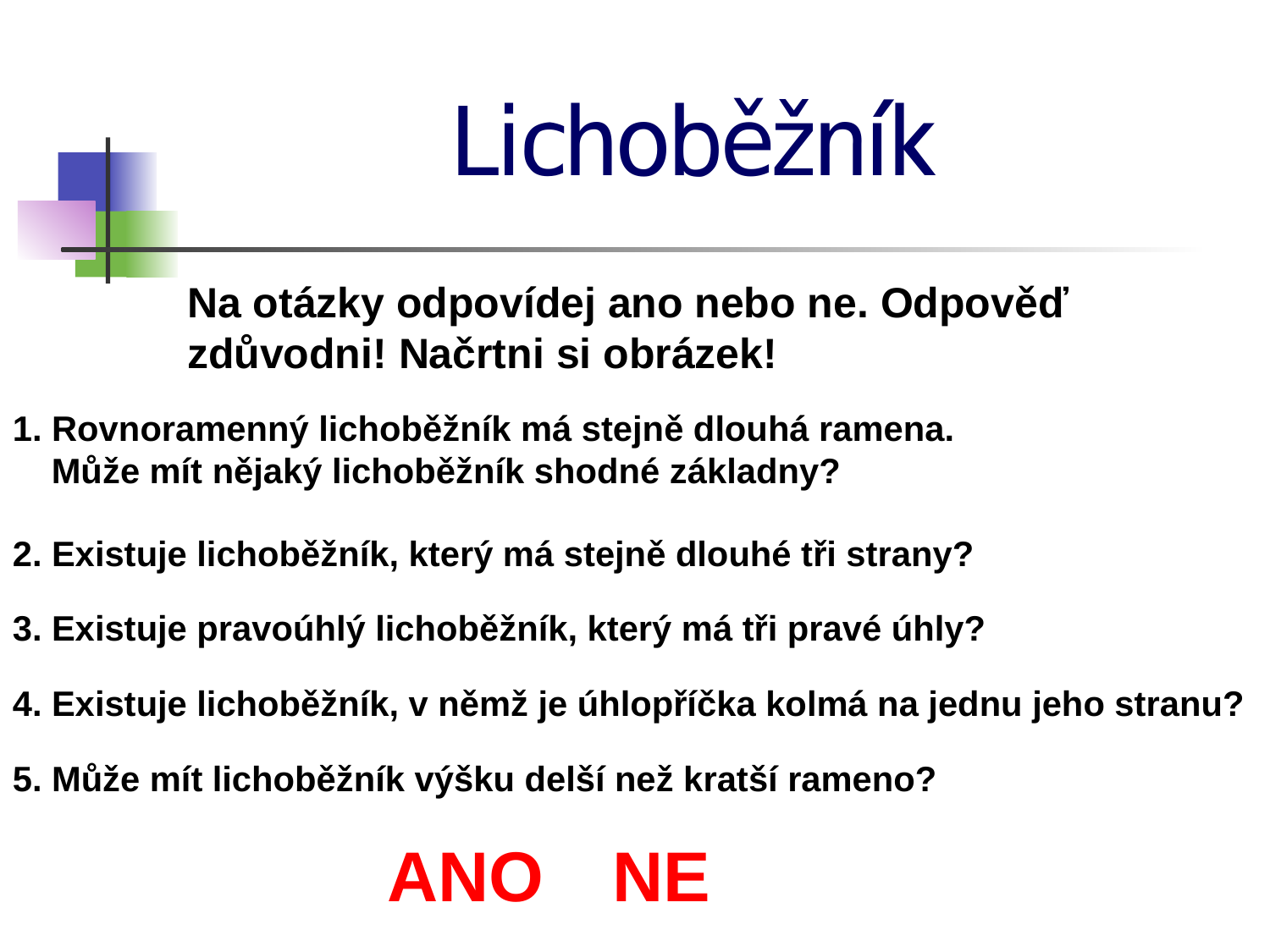

Lichoběžník
Na otázky odpovídej ano nebo ne. Odpověď zdůvodni! Načrtni si obrázek!
1. Rovnoramenný lichoběžník má stejně dlouhá ramena.
    Může mít nějaký lichoběžník shodné základny?
2. Existuje lichoběžník, který má stejně dlouhé tři strany?
3. Existuje pravoúhlý lichoběžník, který má tři pravé úhly?
4. Existuje lichoběžník, v němž je úhlopříčka kolmá na jednu jeho stranu?
5. Může mít lichoběžník výšku delší než kratší rameno?
ANO
NE